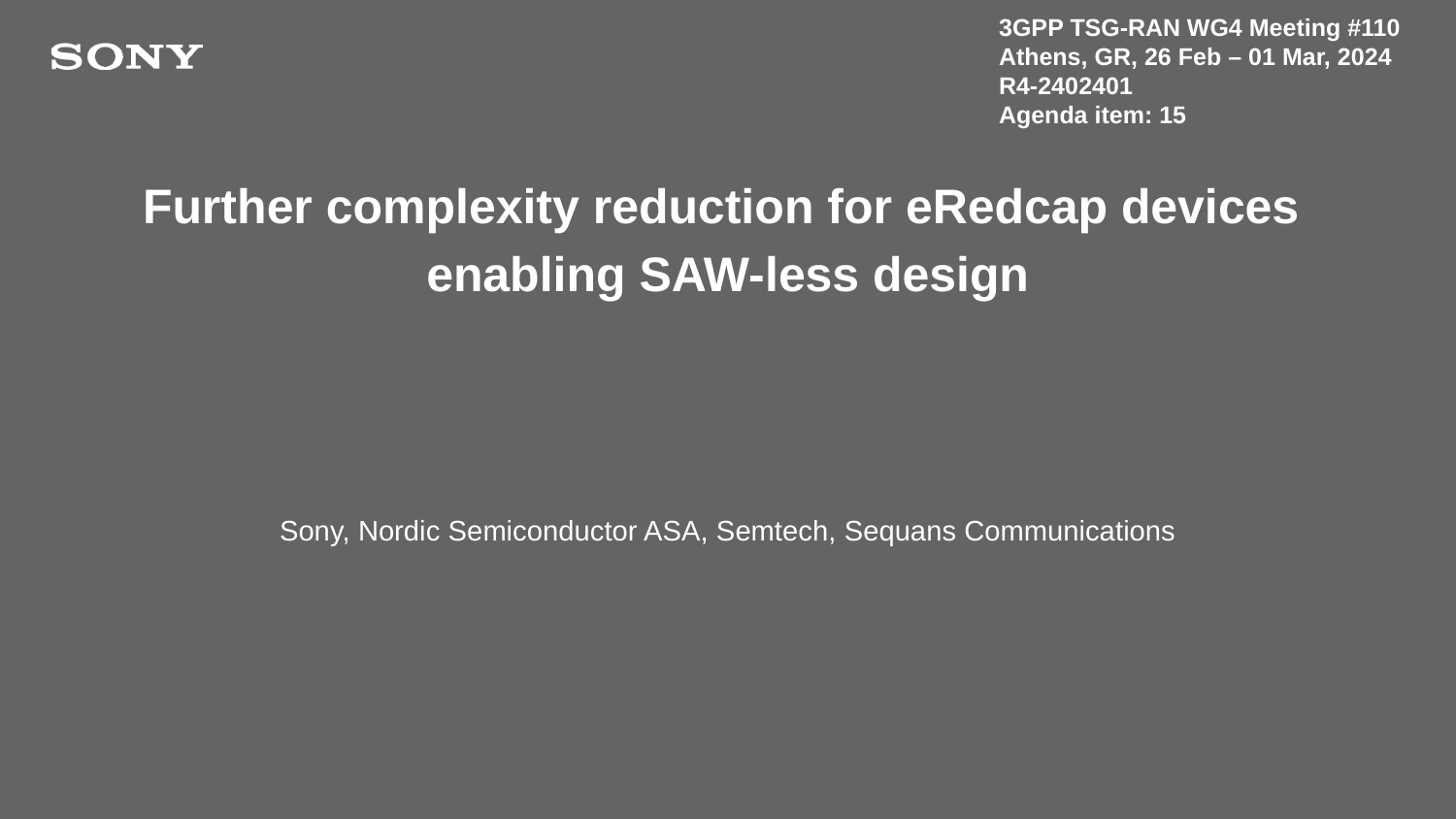

3GPP TSG-RAN WG4 Meeting #110
Athens, GR, 26 Feb – 01 Mar, 2024
R4-2402401
Agenda item: 15
Further complexity reduction for eRedcap devices
enabling SAW-less design

Sony, Nordic Semiconductor ASA, Semtech, Sequans Communications